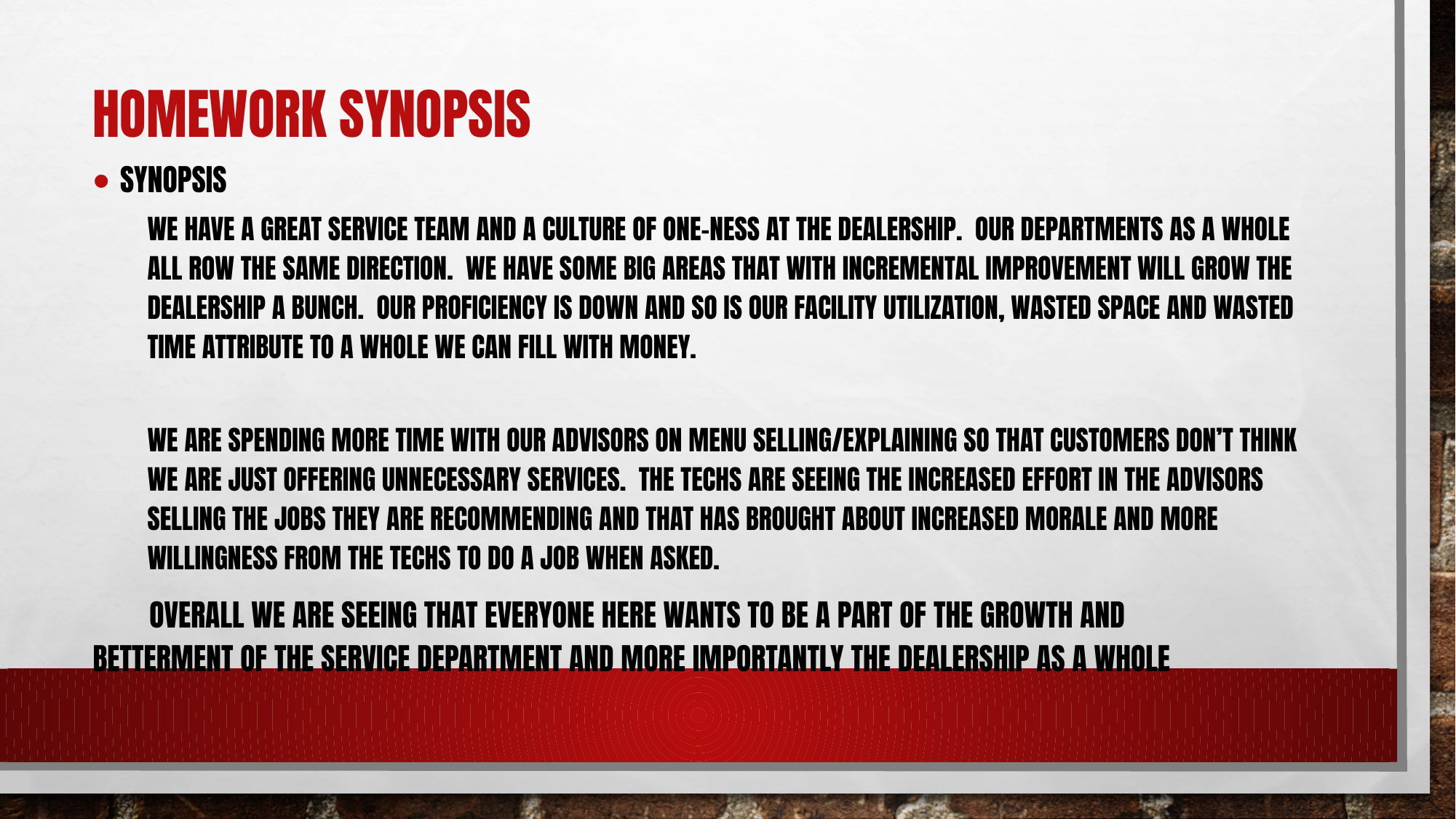

# Homework Synopsis
Synopsis
We have a great service team and a culture of one-ness at the dealership.  Our departments as a whole all row the same direction.  We have some big areas that with incremental improvement will grow the dealership a bunch.  Our proficiency is down and so is our facility utilization, wasted space and wasted time attribute to a whole we can fill with money.

We are spending more time with our advisors on menu selling/explaining so that customers don’t think we are just offering unnecessary services.  The techs are seeing the increased effort in the advisors selling the jobs they are recommending and that has brought about increased morale and more willingness from the techs to do a job when asked.
        overall we are seeing that everyone here wants to be a part of the growth and        betterment of the service department and more importantly the dealership as a whole